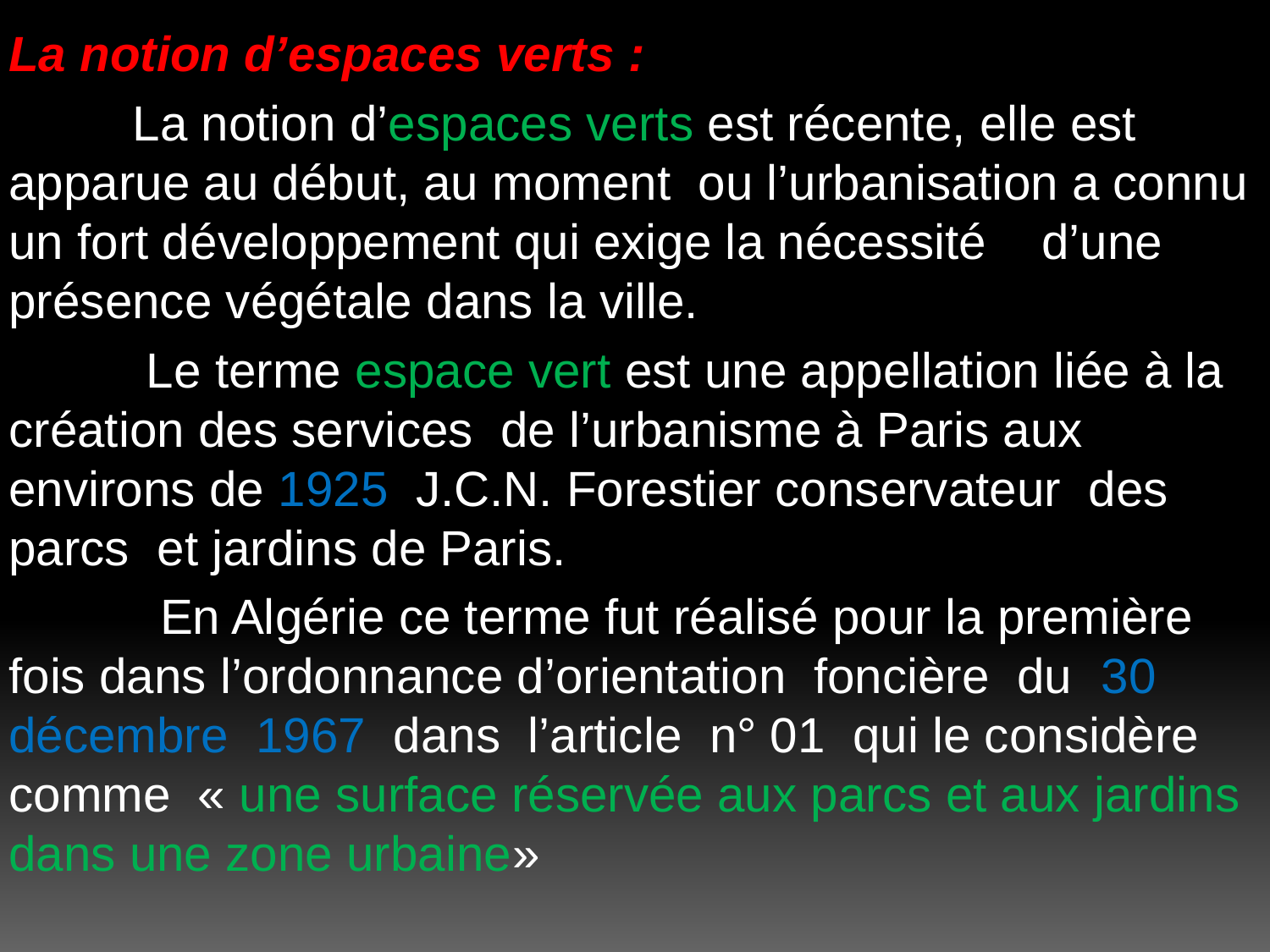

La notion d’espaces verts :
         La notion d’espaces verts est récente, elle est apparue au début, au moment  ou l’urbanisation a connu un fort développement qui exige la nécessité    d’une présence végétale dans la ville.
          Le terme espace vert est une appellation liée à la création des services  de l’urbanisme à Paris aux environs de 1925  J.C.N. Forestier conservateur  des parcs  et jardins de Paris.
           En Algérie ce terme fut réalisé pour la première fois dans l’ordonnance d’orientation  foncière  du  30 décembre  1967  dans  l’article  n° 01  qui le considère comme  « une surface réservée aux parcs et aux jardins dans une zone urbaine»